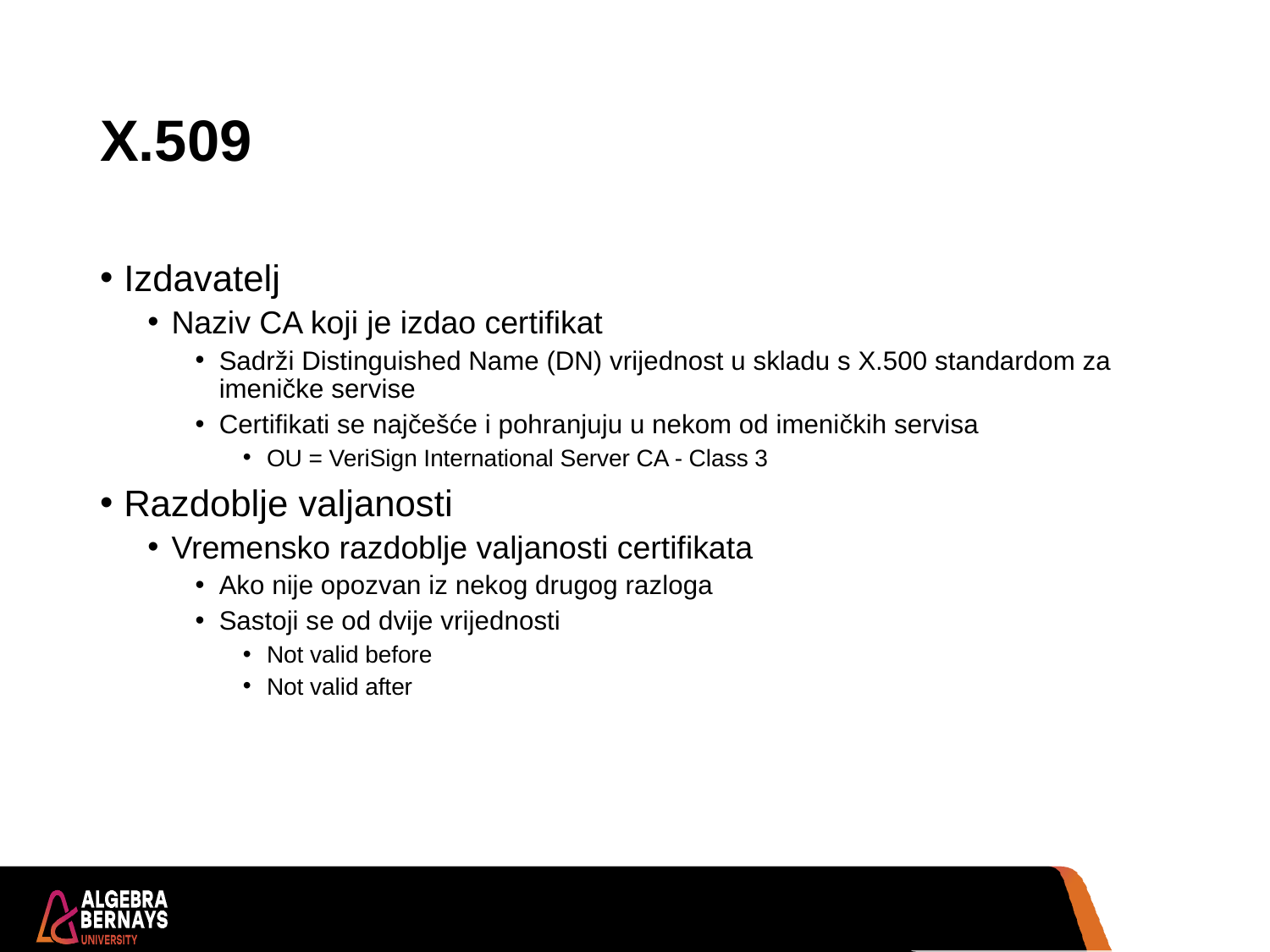

# X.509
Izdavatelj
Naziv CA koji je izdao certifikat
Sadrži Distinguished Name (DN) vrijednost u skladu s X.500 standardom za imeničke servise
Certifikati se najčešće i pohranjuju u nekom od imeničkih servisa
OU = VeriSign International Server CA - Class 3
Razdoblje valjanosti
Vremensko razdoblje valjanosti certifikata
Ako nije opozvan iz nekog drugog razloga
Sastoji se od dvije vrijednosti
Not valid before
Not valid after